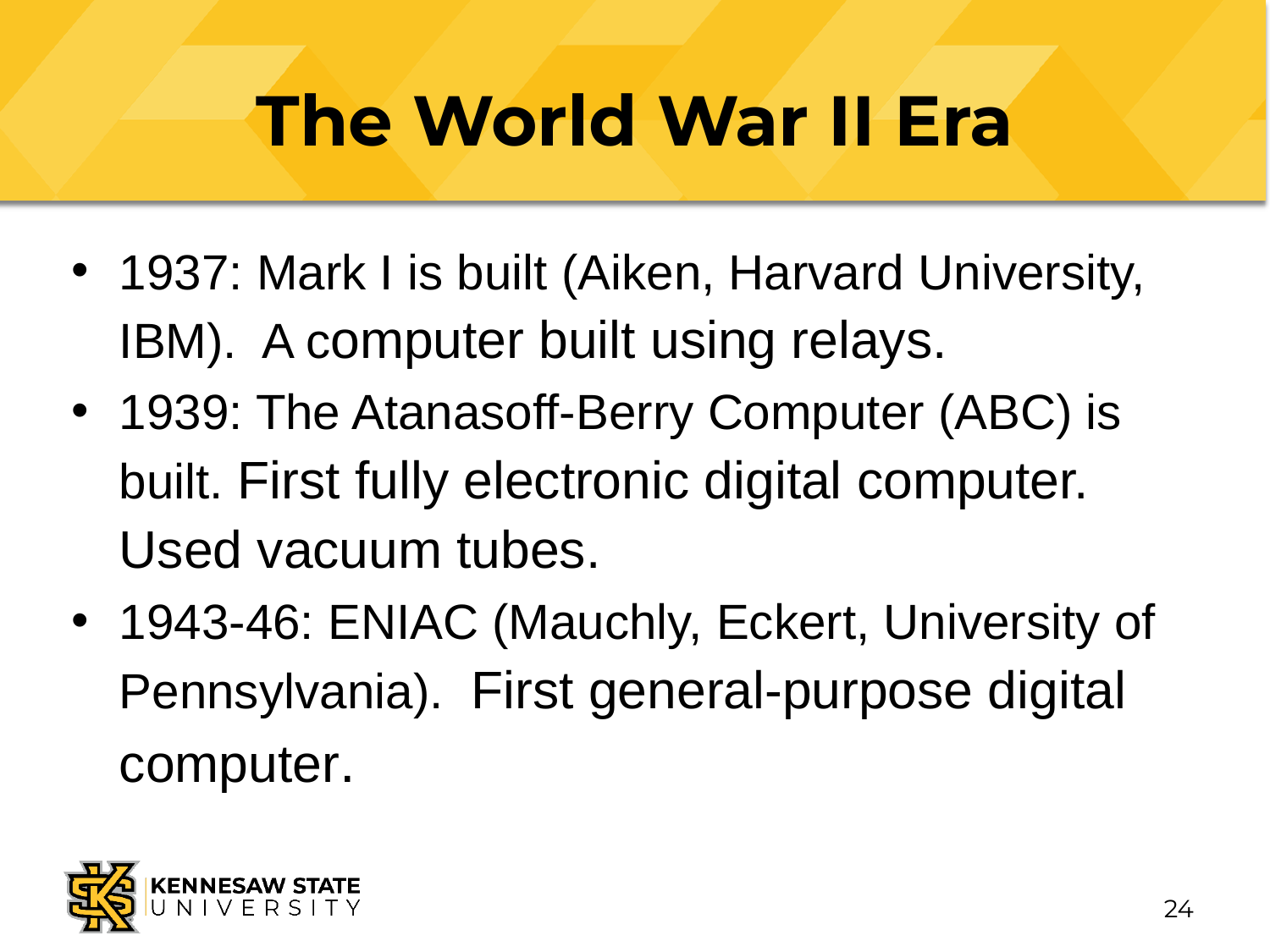

# The World War II Era
1937: Mark I is built (Aiken, Harvard University, IBM).  A computer built using relays.
1939: The Atanasoff-Berry Computer (ABC) is built. First fully electronic digital computer.  Used vacuum tubes.
1943-46: ENIAC (Mauchly, Eckert, University of Pennsylvania).  First general-purpose digital computer.
24